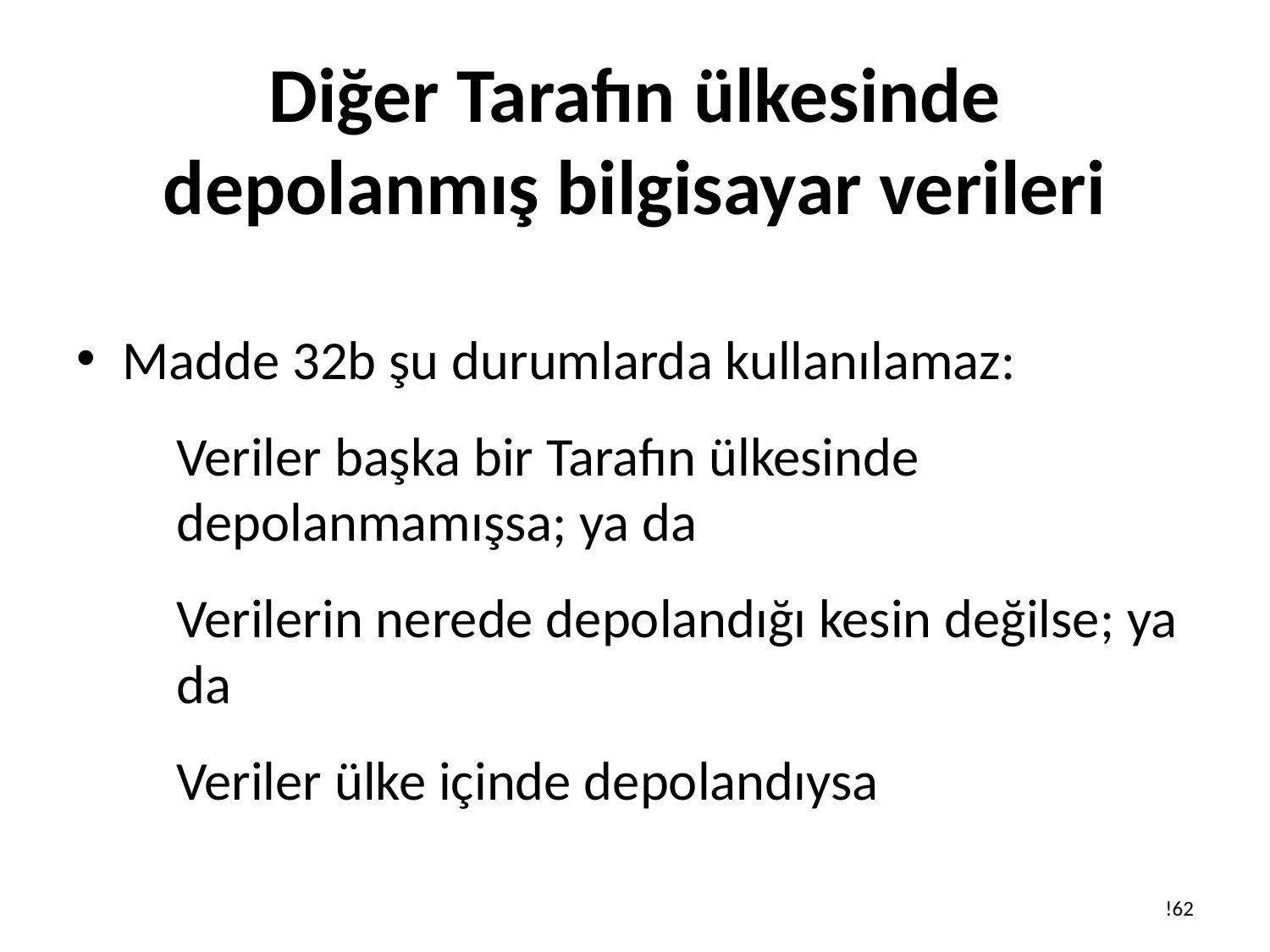

# Diğer Tarafın ülkesinde depolanmış bilgisayar verileri
Madde 32b şu durumlarda kullanılamaz:
Veriler başka bir Tarafın ülkesinde depolanmamışsa; ya da
Verilerin nerede depolandığı kesin değilse; ya da
Veriler ülke içinde depolandıysa

!62